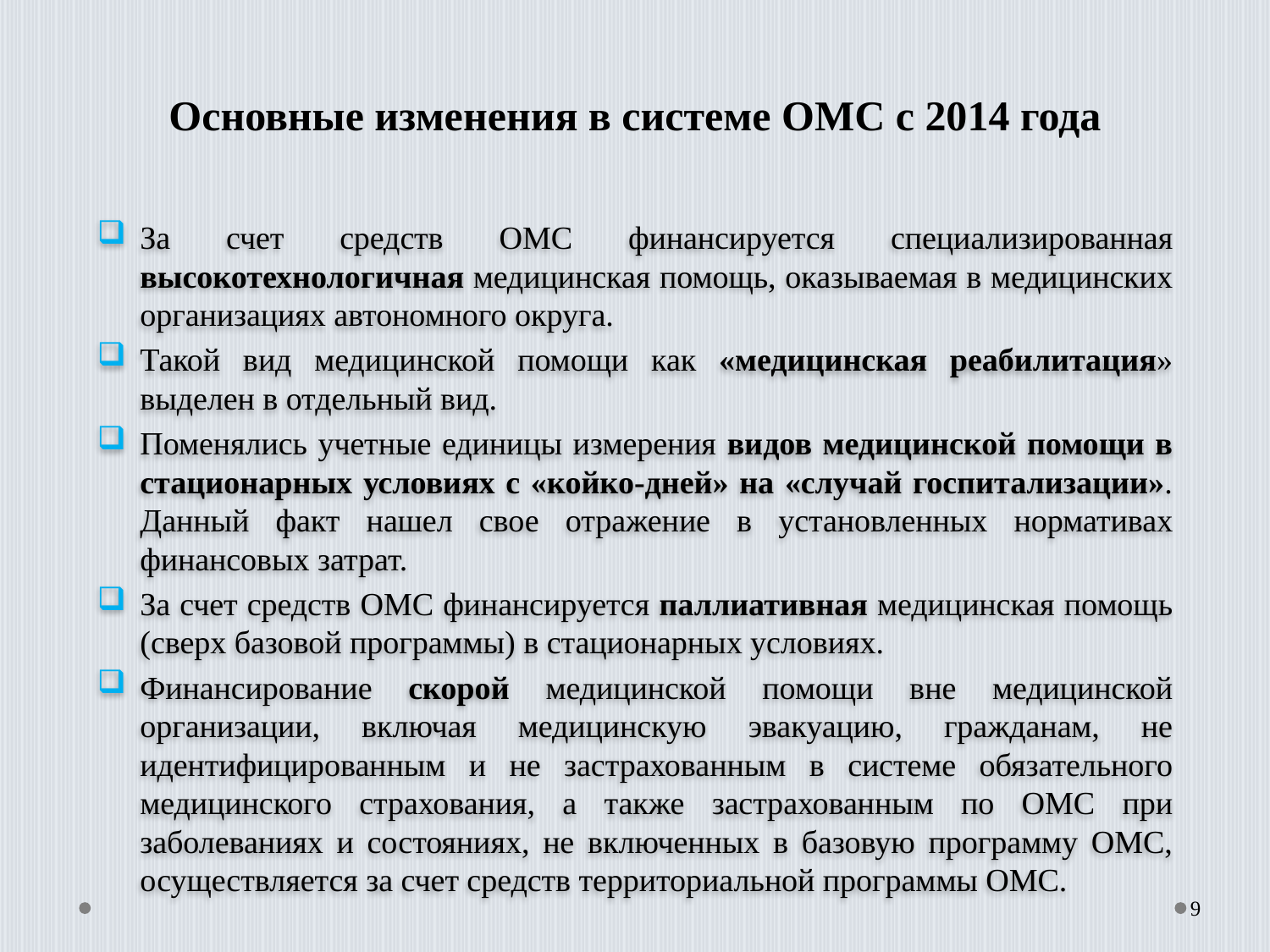

# Основные изменения в системе ОМС с 2014 года

За счет средств ОМС финансируется специализированная высокотехнологичная медицинская помощь, оказываемая в медицинских организациях автономного округа.
Такой вид медицинской помощи как «медицинская реабилитация» выделен в отдельный вид.
Поменялись учетные единицы измерения видов медицинской помощи в стационарных условиях с «койко-дней» на «случай госпитализации». Данный факт нашел свое отражение в установленных нормативах финансовых затрат.
За счет средств ОМС финансируется паллиативная медицинская помощь (сверх базовой программы) в стационарных условиях.
Финансирование скорой медицинской помощи вне медицинской организации, включая медицинскую эвакуацию, гражданам, не идентифицированным и не застрахованным в системе обязательного медицинского страхования, а также застрахованным по ОМС при заболеваниях и состояниях, не включенных в базовую программу ОМС, осуществляется за счет средств территориальной программы ОМС.

9